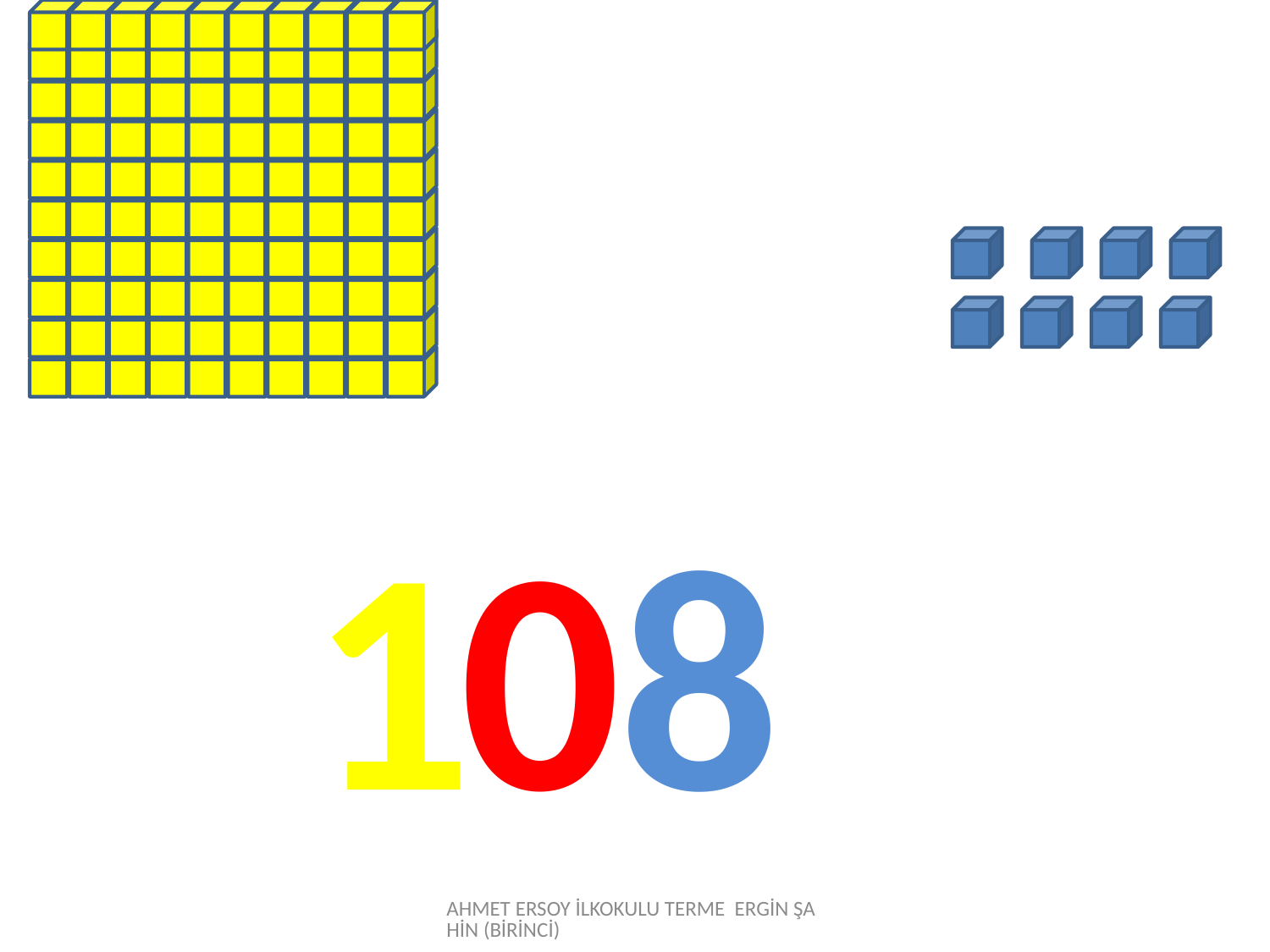

1
8
0
AHMET ERSOY İLKOKULU TERME  ERGİN ŞAHİN (BİRİNCİ)